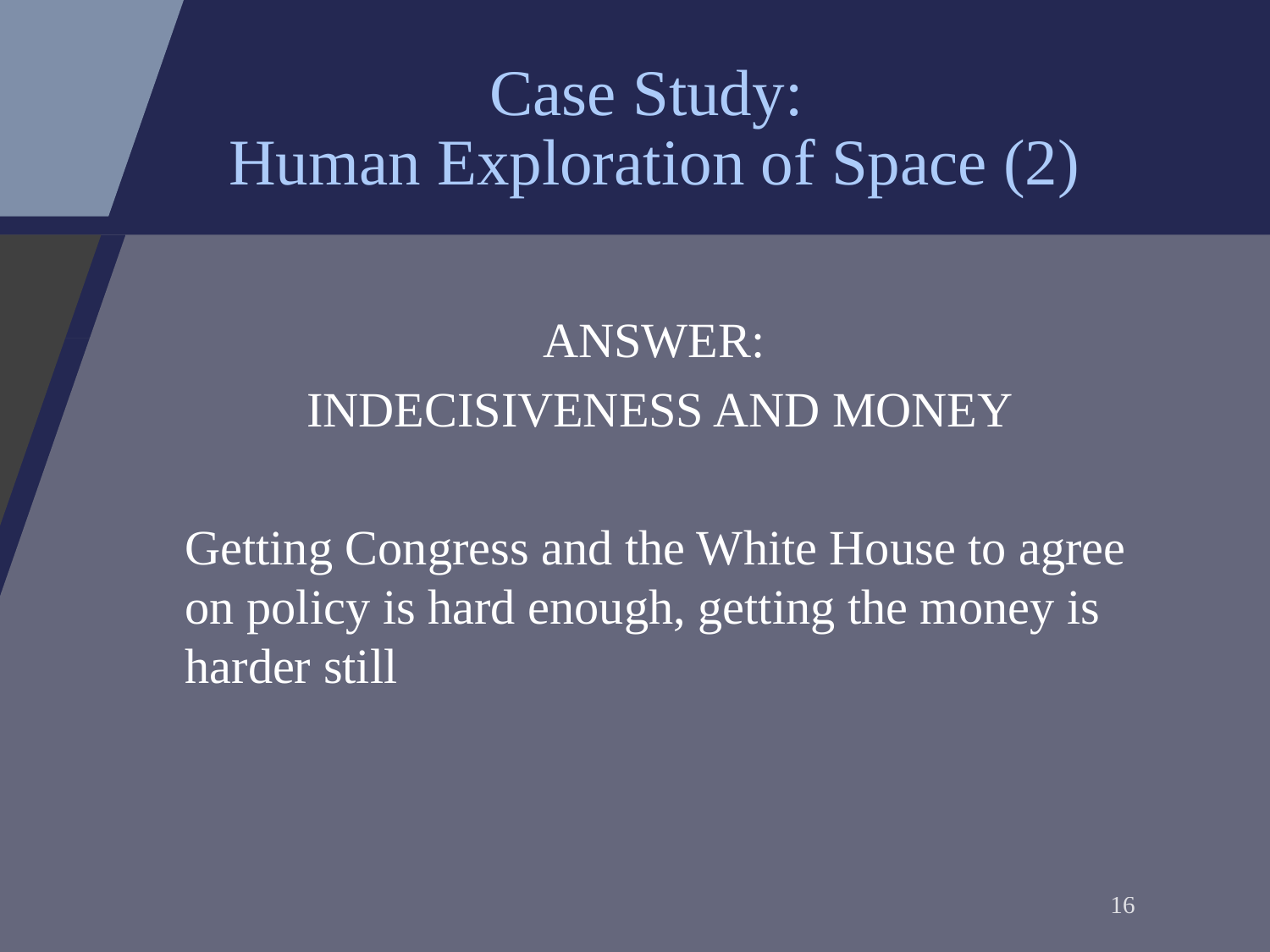

# Case Study: Human Exploration of Space (2)

ANSWER:
INDECISIVENESS AND MONEY

Getting Congress and the White House to agree on policy is hard enough, getting the money is harder still
16